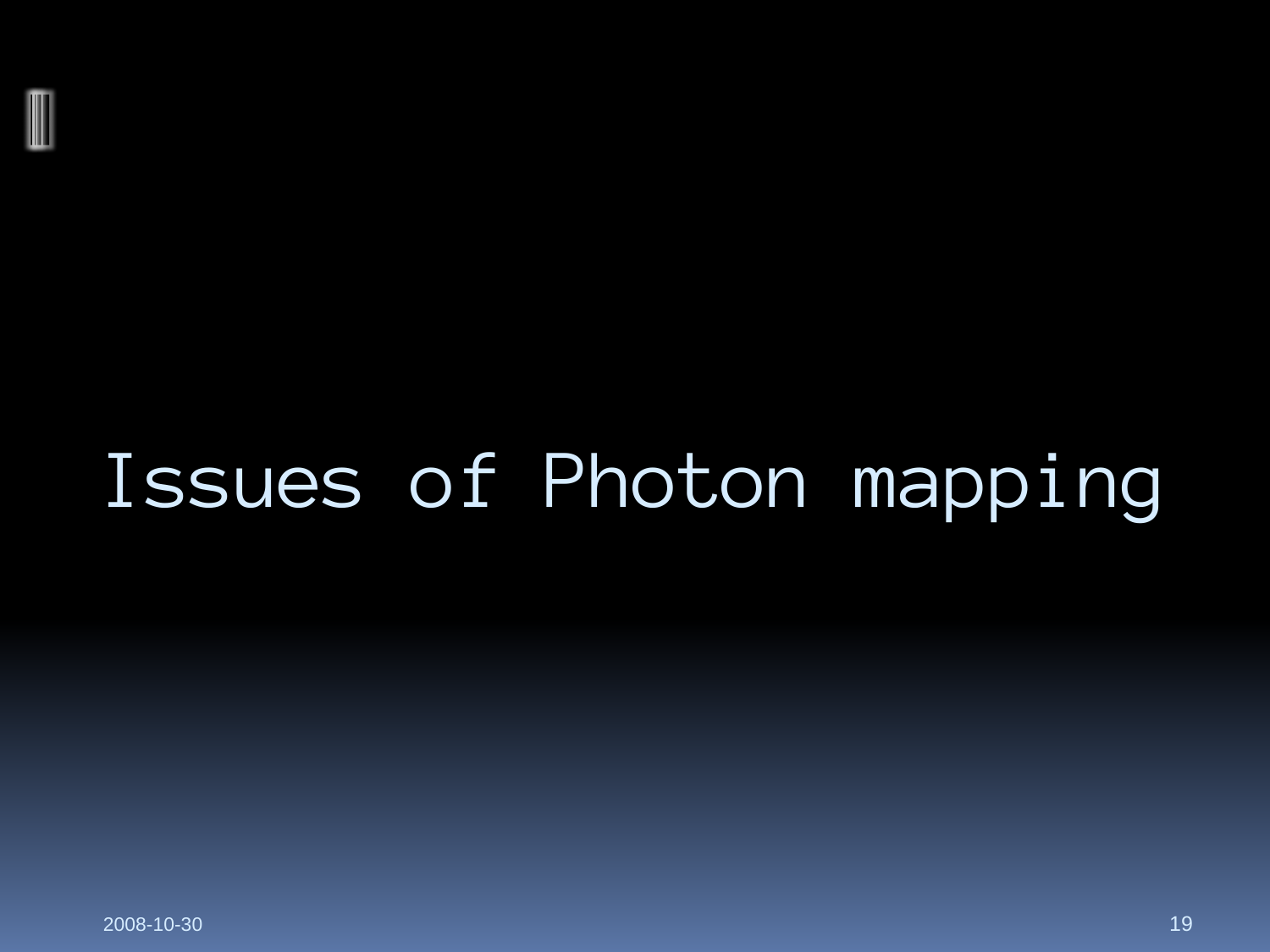

# Issues of Photon mapping
2008-10-30
19